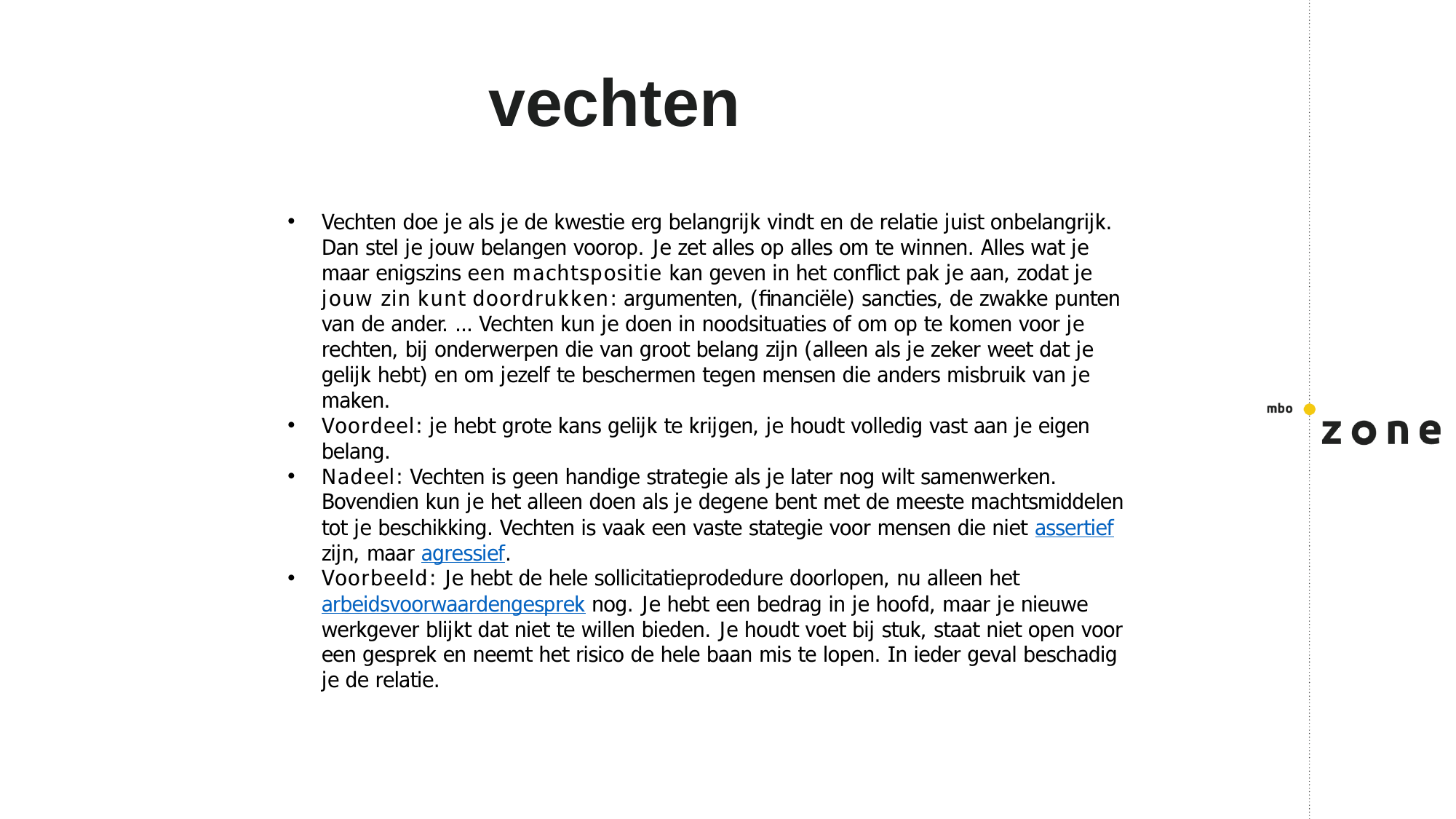

# vechten
Vechten doe je als je de kwestie erg belangrijk vindt en de relatie juist onbelangrijk. Dan stel je jouw belangen voorop. Je zet alles op alles om te winnen. Alles wat je maar enigszins een machtspositie kan geven in het conflict pak je aan, zodat je jouw zin kunt doordrukken: argumenten, (financiële) sancties, de zwakke punten van de ander. … Vechten kun je doen in noodsituaties of om op te komen voor je rechten, bij onderwerpen die van groot belang zijn (alleen als je zeker weet dat je gelijk hebt) en om jezelf te beschermen tegen mensen die anders misbruik van je maken.
Voordeel: je hebt grote kans gelijk te krijgen, je houdt volledig vast aan je eigen belang.
Nadeel: Vechten is geen handige strategie als je later nog wilt samenwerken. Bovendien kun je het alleen doen als je degene bent met de meeste machtsmiddelen tot je beschikking. Vechten is vaak een vaste stategie voor mensen die niet assertief zijn, maar agressief.
Voorbeeld: Je hebt de hele sollicitatieprodedure doorlopen, nu alleen het arbeidsvoorwaardengesprek nog. Je hebt een bedrag in je hoofd, maar je nieuwe werkgever blijkt dat niet te willen bieden. Je houdt voet bij stuk, staat niet open voor een gesprek en neemt het risico de hele baan mis te lopen. In ieder geval beschadig je de relatie.